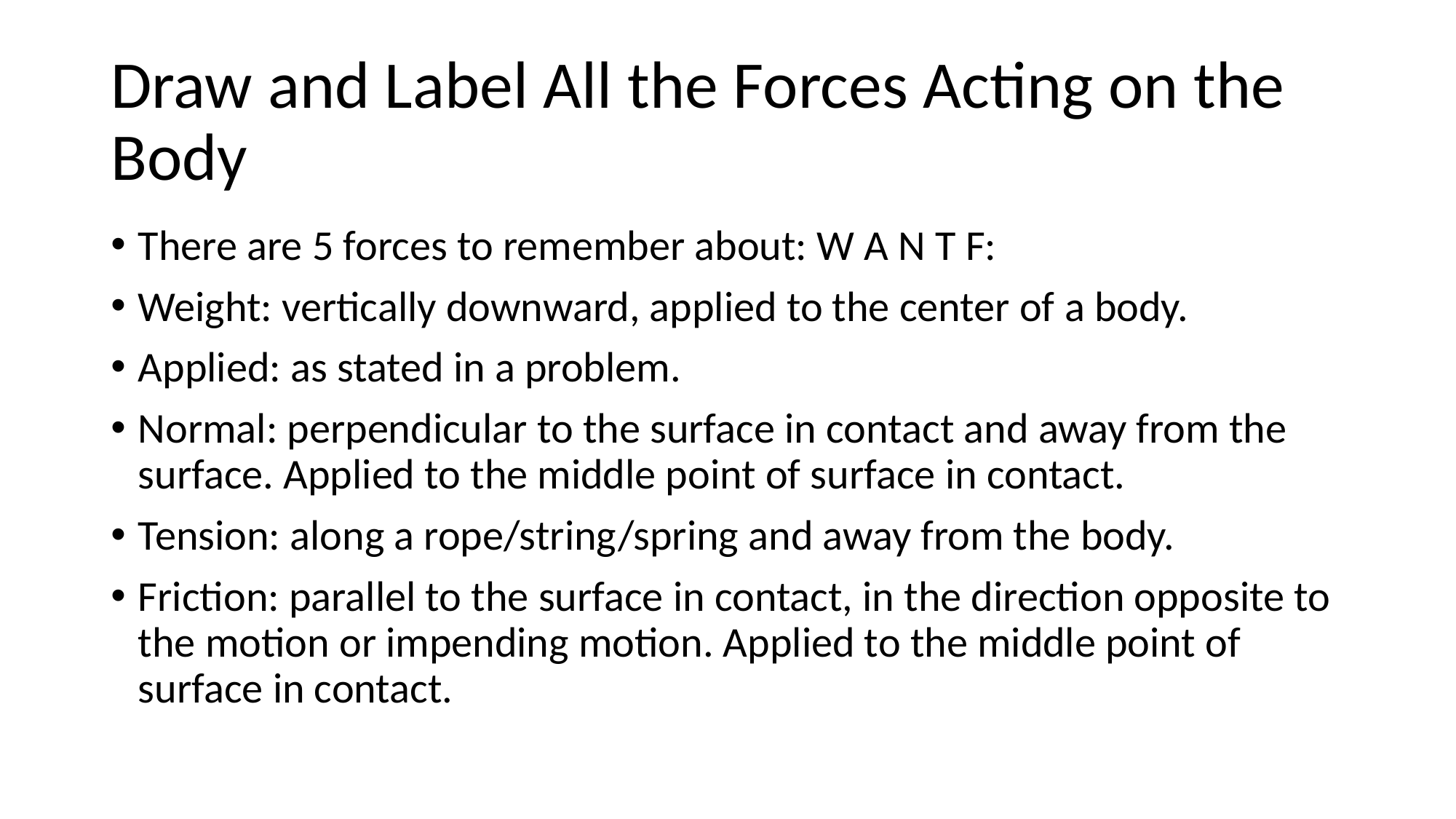

# Draw and Label All the Forces Acting on the Body
There are 5 forces to remember about: W A N T F:
Weight: vertically downward, applied to the center of a body.
Applied: as stated in a problem.
Normal: perpendicular to the surface in contact and away from the surface. Applied to the middle point of surface in contact.
Tension: along a rope/string/spring and away from the body.
Friction: parallel to the surface in contact, in the direction opposite to the motion or impending motion. Applied to the middle point of surface in contact.